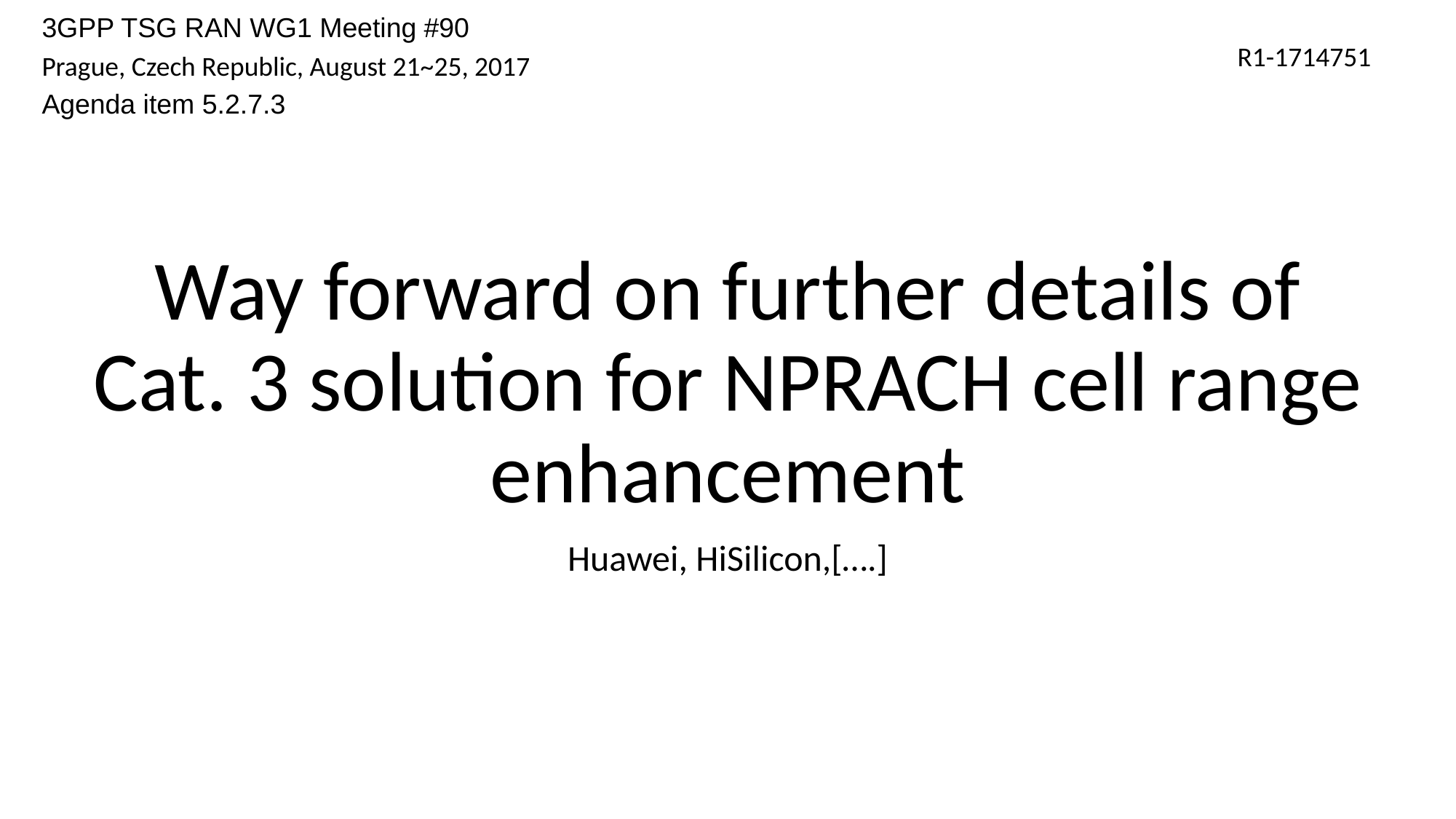

3GPP TSG RAN WG1 Meeting #90
Prague, Czech Republic, August 21~25, 2017
Agenda item 5.2.7.3
R1-1714751
# Way forward on further details of Cat. 3 solution for NPRACH cell range enhancement
Huawei, HiSilicon,[….]